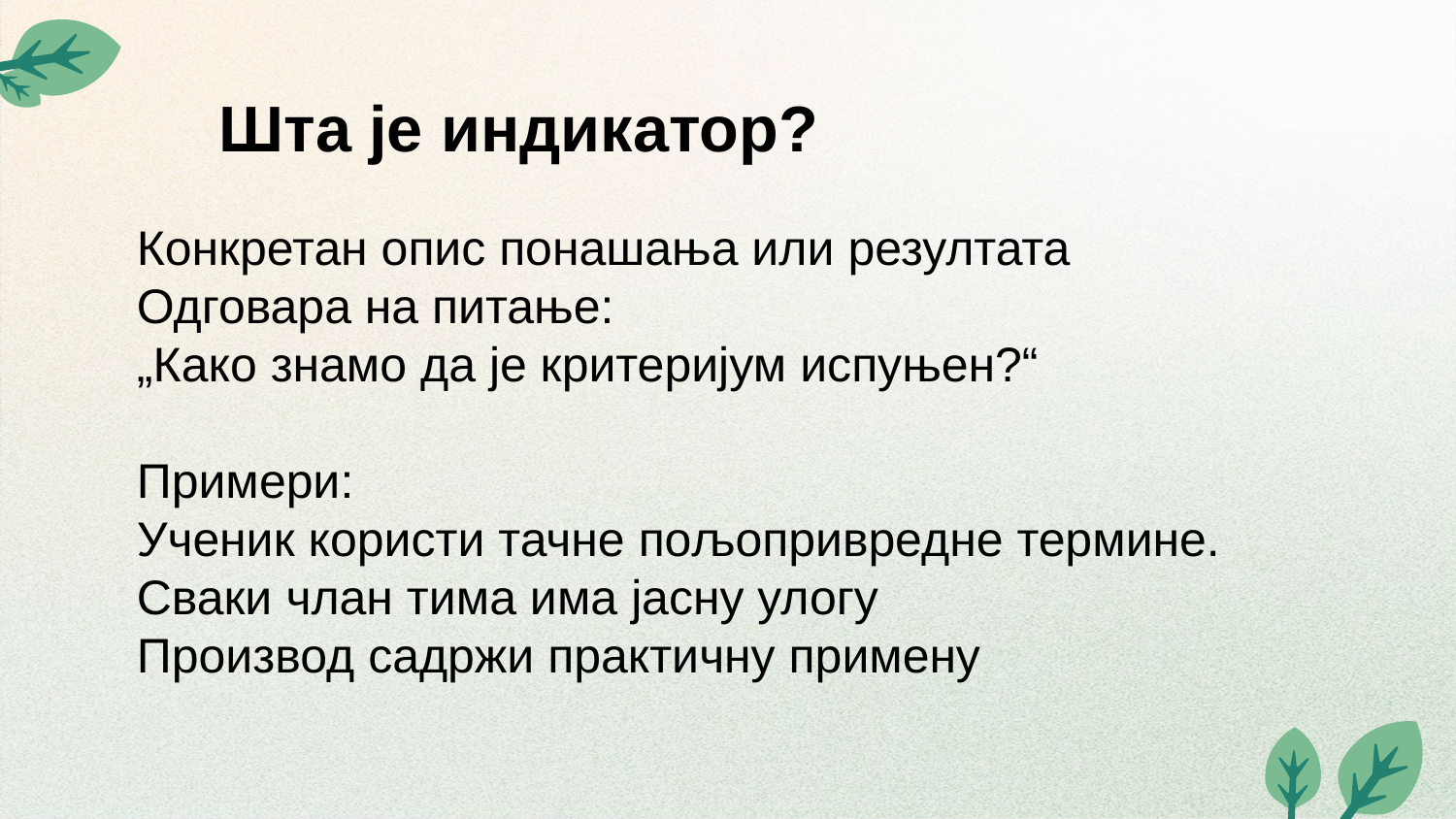

Шта је индикатор?
Конкретан опис понашања или резултата
Одговара на питање:
„Како знамо да је критеријум испуњен?“

Примери:
Ученик користи тачне пољопривредне термине.
Сваки члан тима има јасну улогу
Производ садржи практичну примену